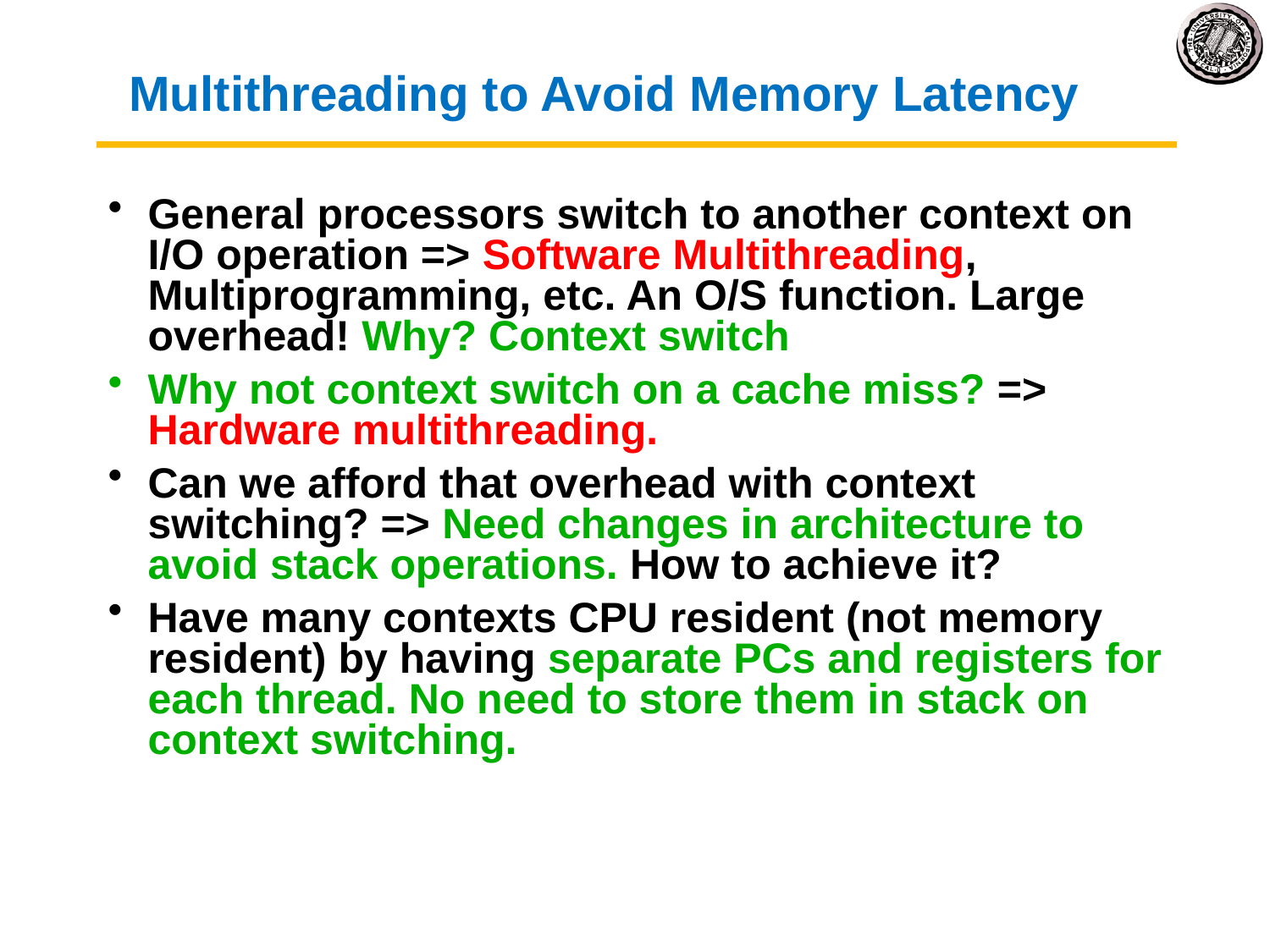

# Multithreading to Avoid Memory Latency
General processors switch to another context on I/O operation => Software Multithreading, Multiprogramming, etc. An O/S function. Large overhead! Why? Context switch
Why not context switch on a cache miss? => Hardware multithreading.
Can we afford that overhead with context switching? => Need changes in architecture to avoid stack operations. How to achieve it?
Have many contexts CPU resident (not memory resident) by having separate PCs and registers for each thread. No need to store them in stack on context switching.